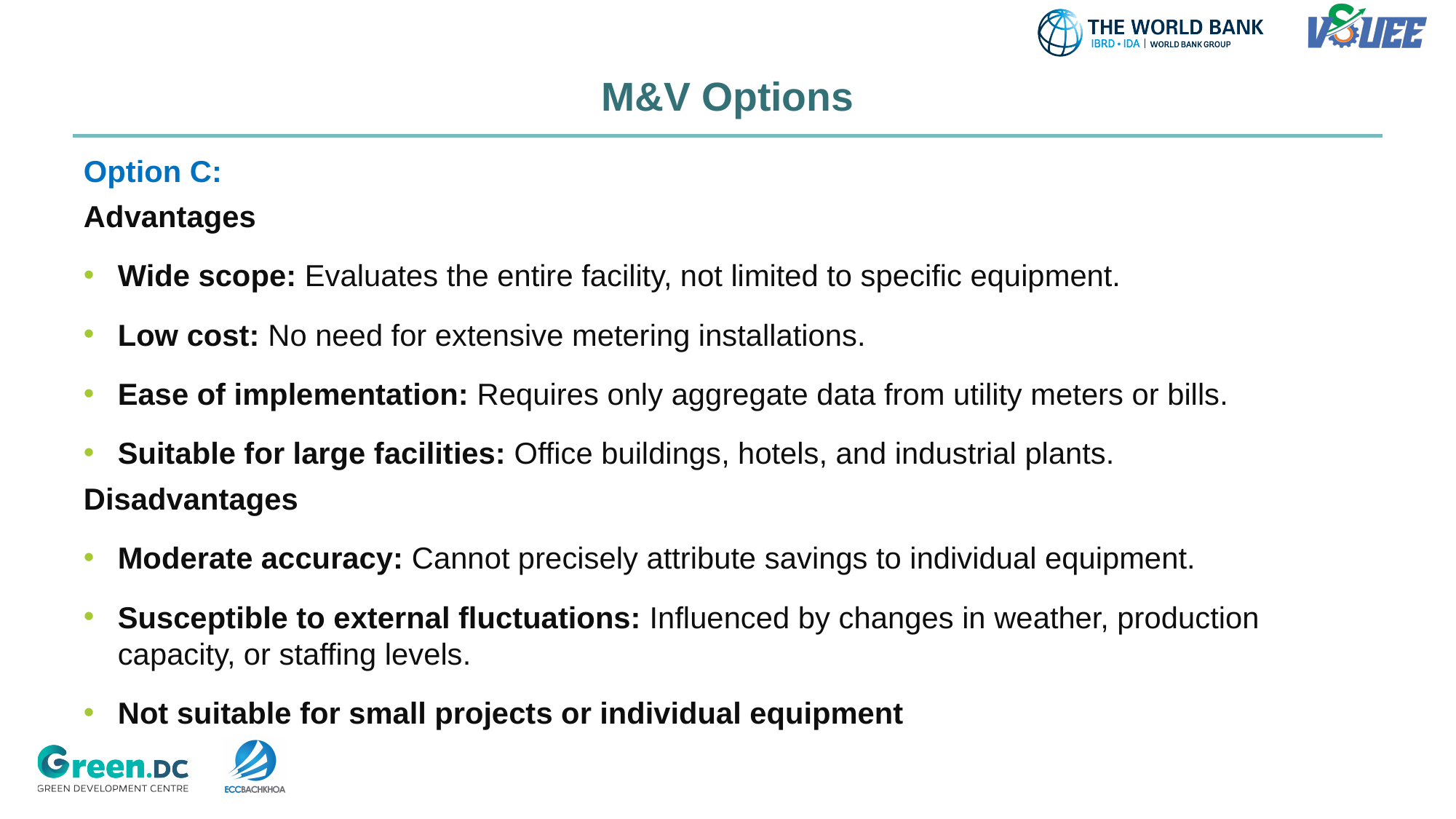

# M&V Options
Option C:
Advantages
Wide scope: Evaluates the entire facility, not limited to specific equipment.
Low cost: No need for extensive metering installations.
Ease of implementation: Requires only aggregate data from utility meters or bills.
Suitable for large facilities: Office buildings, hotels, and industrial plants.
Disadvantages
Moderate accuracy: Cannot precisely attribute savings to individual equipment.
Susceptible to external fluctuations: Influenced by changes in weather, production capacity, or staffing levels.
Not suitable for small projects or individual equipment